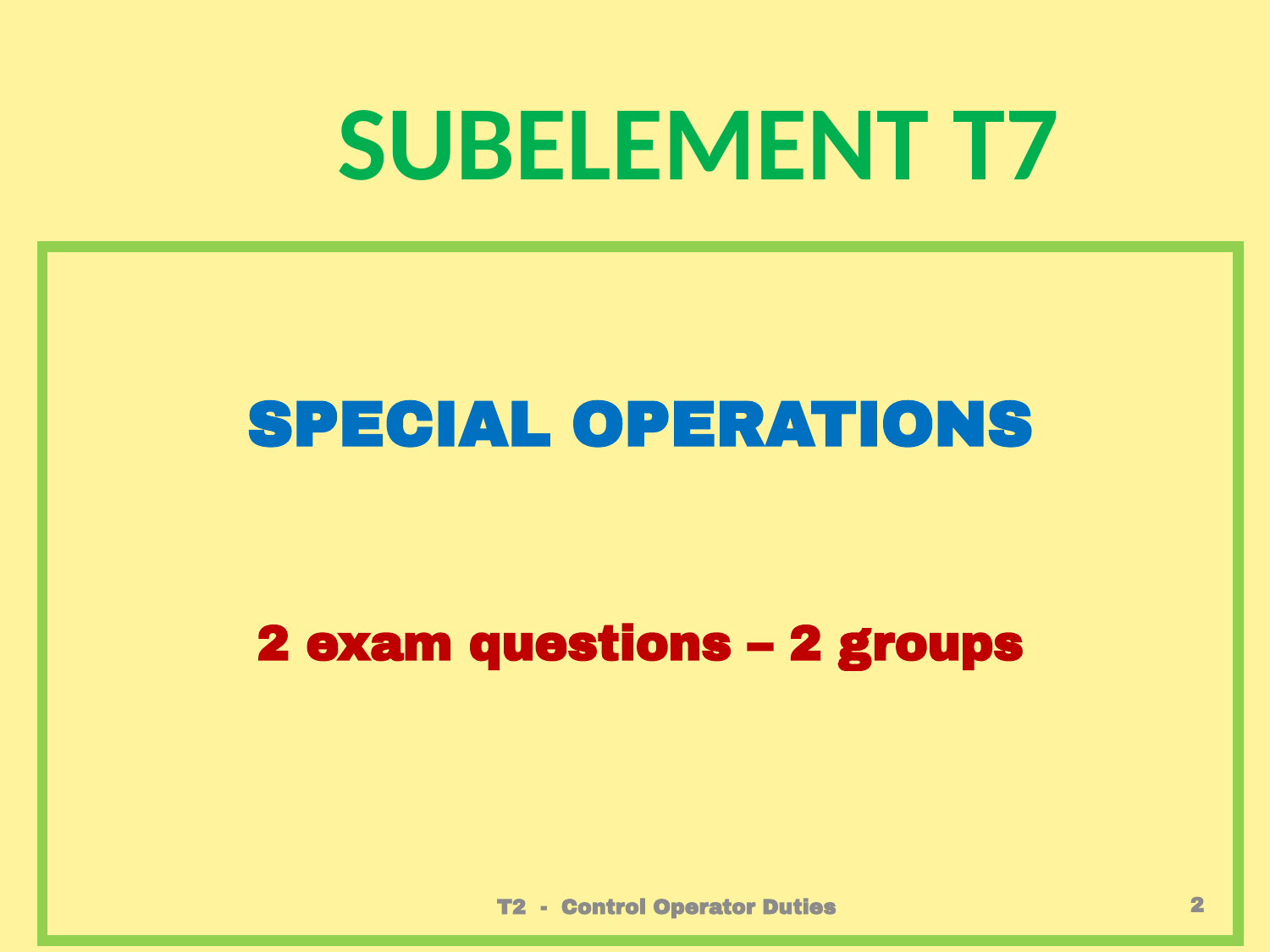

# SUBELEMENT T7

SPECIAL OPERATIONS

2 exam questions – 2 groups

T2  -  Control Operator Duties
2